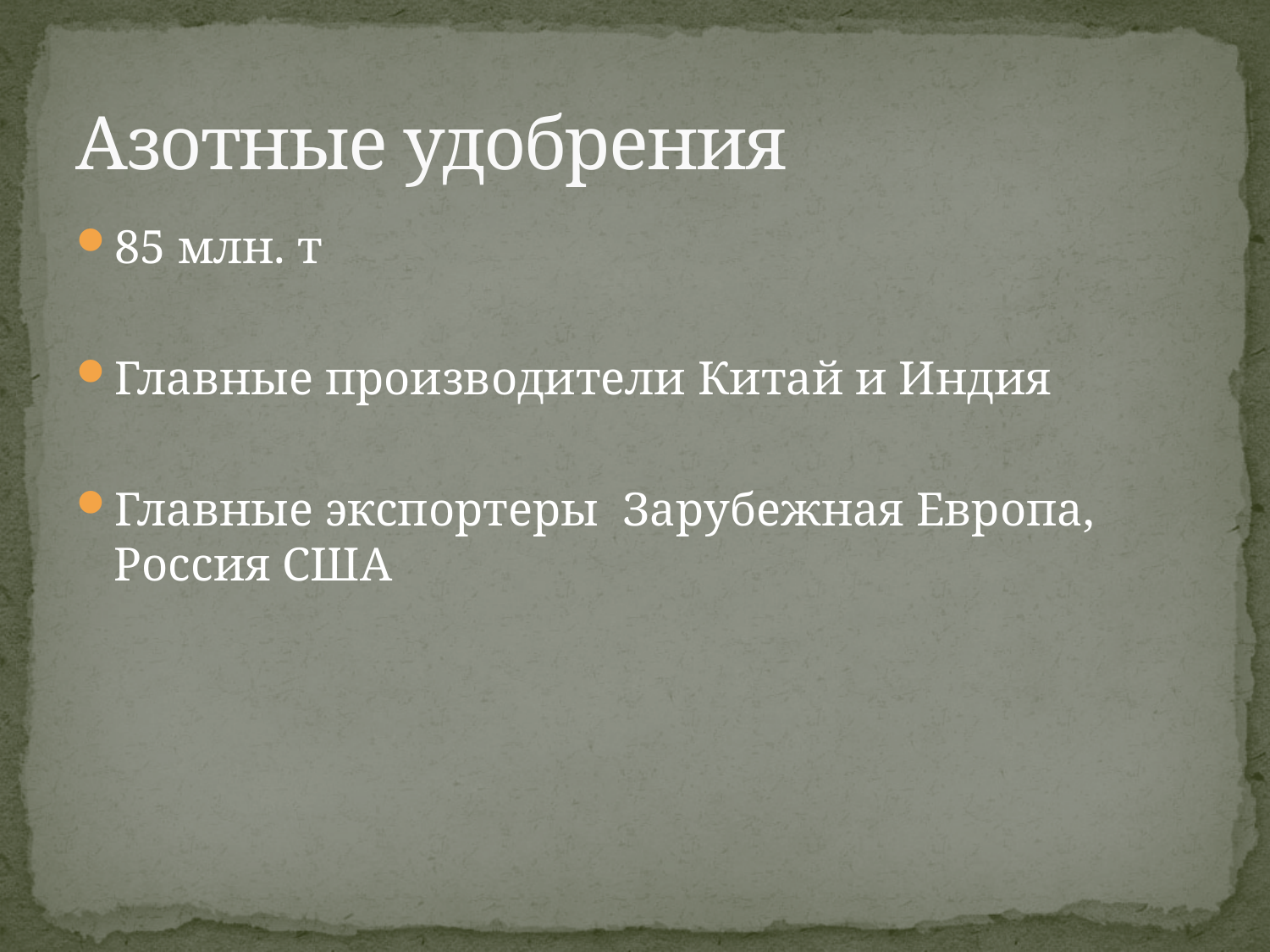

# Азотные удобрения
85 млн. т

Главные производители Китай и Индия

Главные экспортеры  Зарубежная Европа, Россия США